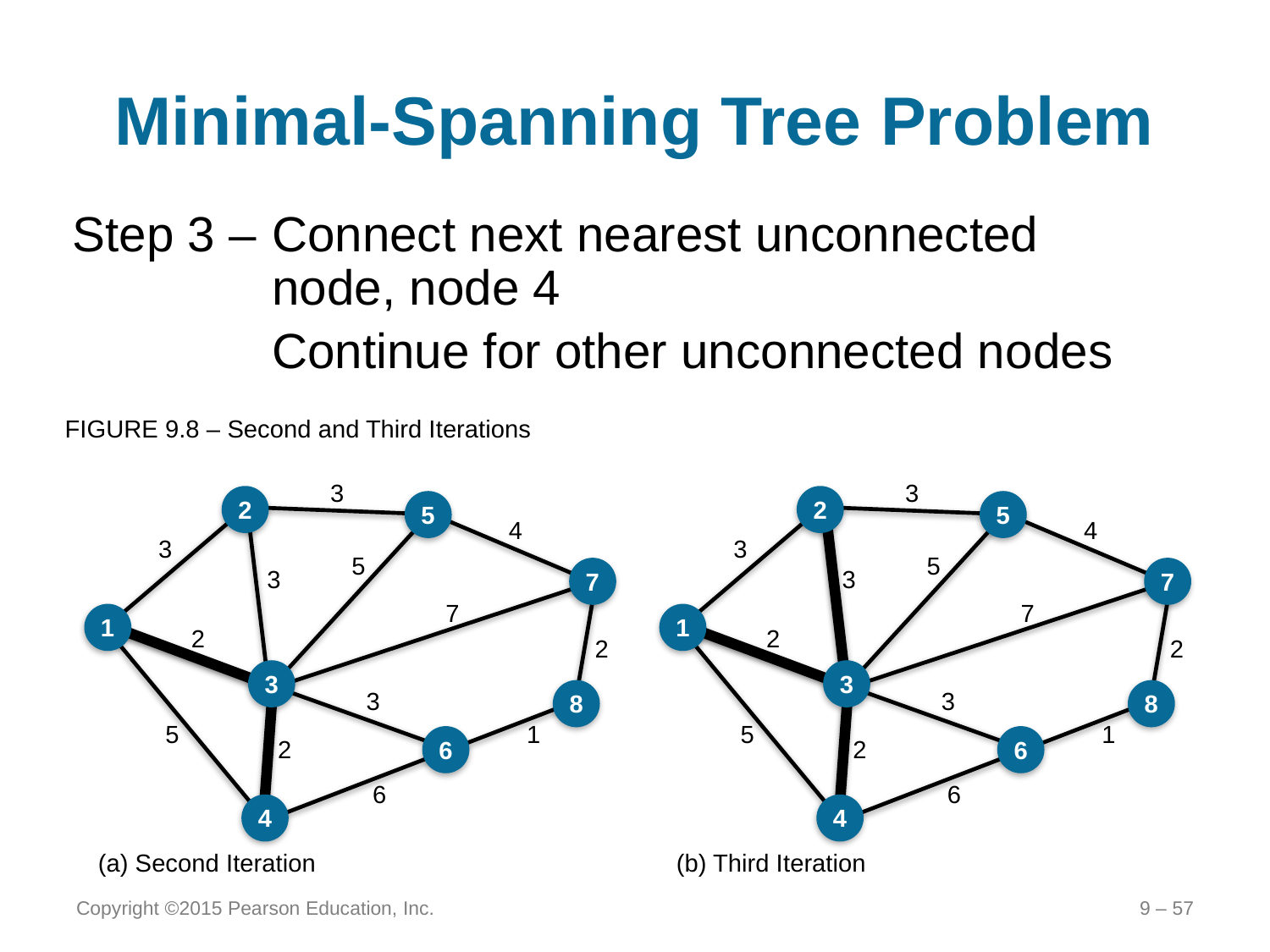

# Minimal-Spanning Tree Problem
Step 3 –	Connect next nearest unconnected node, node 4
	Continue for other unconnected nodes
FIGURE 9.8 – Second and Third Iterations
3

2

5
4
3
5
3

7
7

1
2
2

3
3

8
5
1

6
2
6

4
3

2

5
4
3
5
3

7
7

1
2
2

3
3

8
5
1

6
2
6

4
(a) Second Iteration
(b) Third Iteration
Copyright ©2015 Pearson Education, Inc.
9 – 57